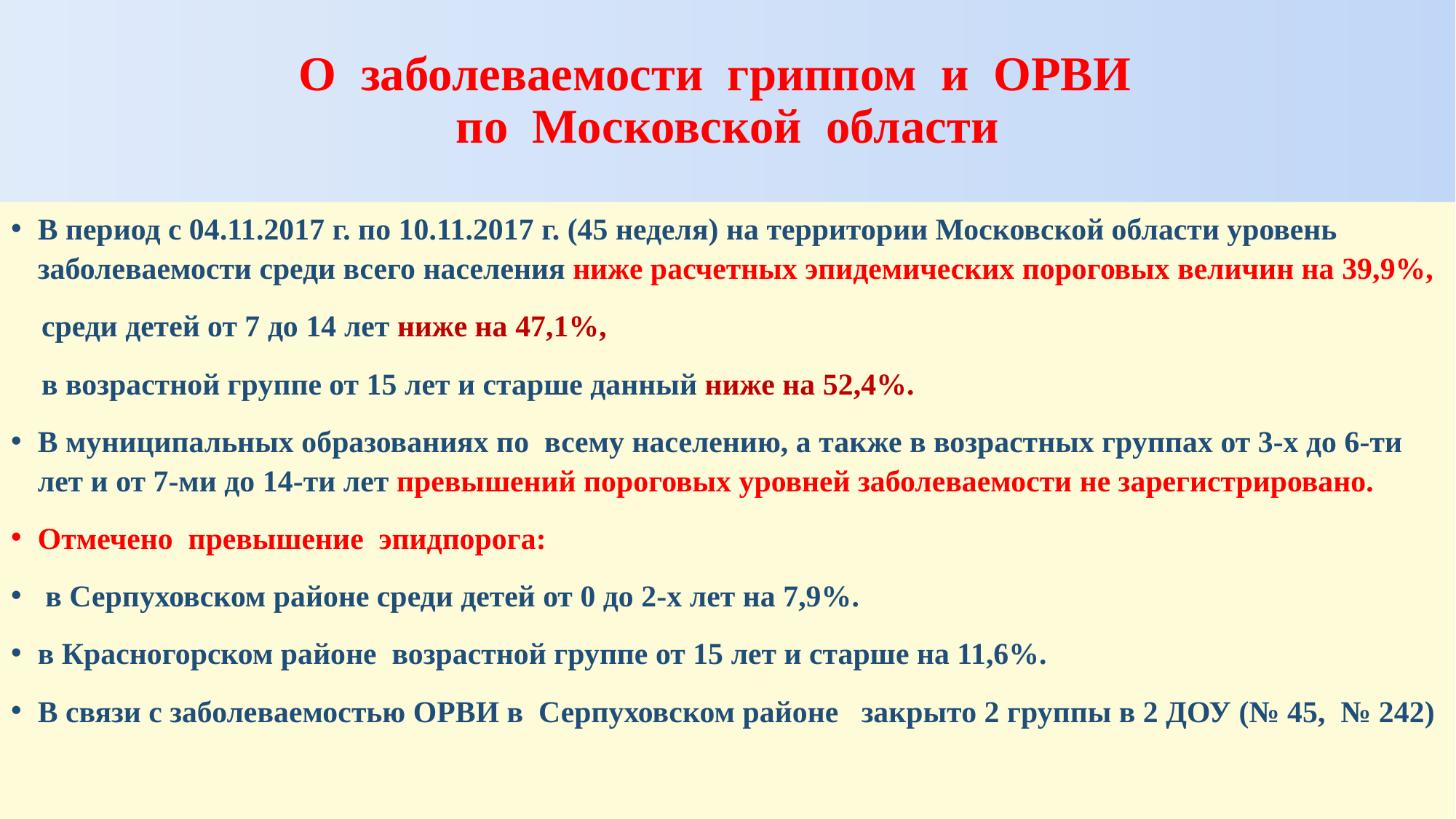

# О  заболеваемости  гриппом  и  ОРВИ по  Московской  области
В период с 04.11.2017 г. по 10.11.2017 г. (45 неделя) на территории Московской области уровень заболеваемости среди всего населения ниже расчетных эпидемических пороговых величин на 39,9%,
    среди детей от 7 до 14 лет ниже на 47,1%,
    в возрастной группе от 15 лет и старше данный ниже на 52,4%.
В муниципальных образованиях по  всему населению, а также в возрастных группах от 3-х до 6-ти лет и от 7-ми до 14-ти лет превышений пороговых уровней заболеваемости не зарегистрировано.
Отмечено  превышение  эпидпорога:
 в Серпуховском районе среди детей от 0 до 2-х лет на 7,9%.
в Красногорском районе  возрастной группе от 15 лет и старше на 11,6%.
В связи с заболеваемостью ОРВИ в  Серпуховском районе   закрыто 2 группы в 2 ДОУ (№ 45,  № 242)